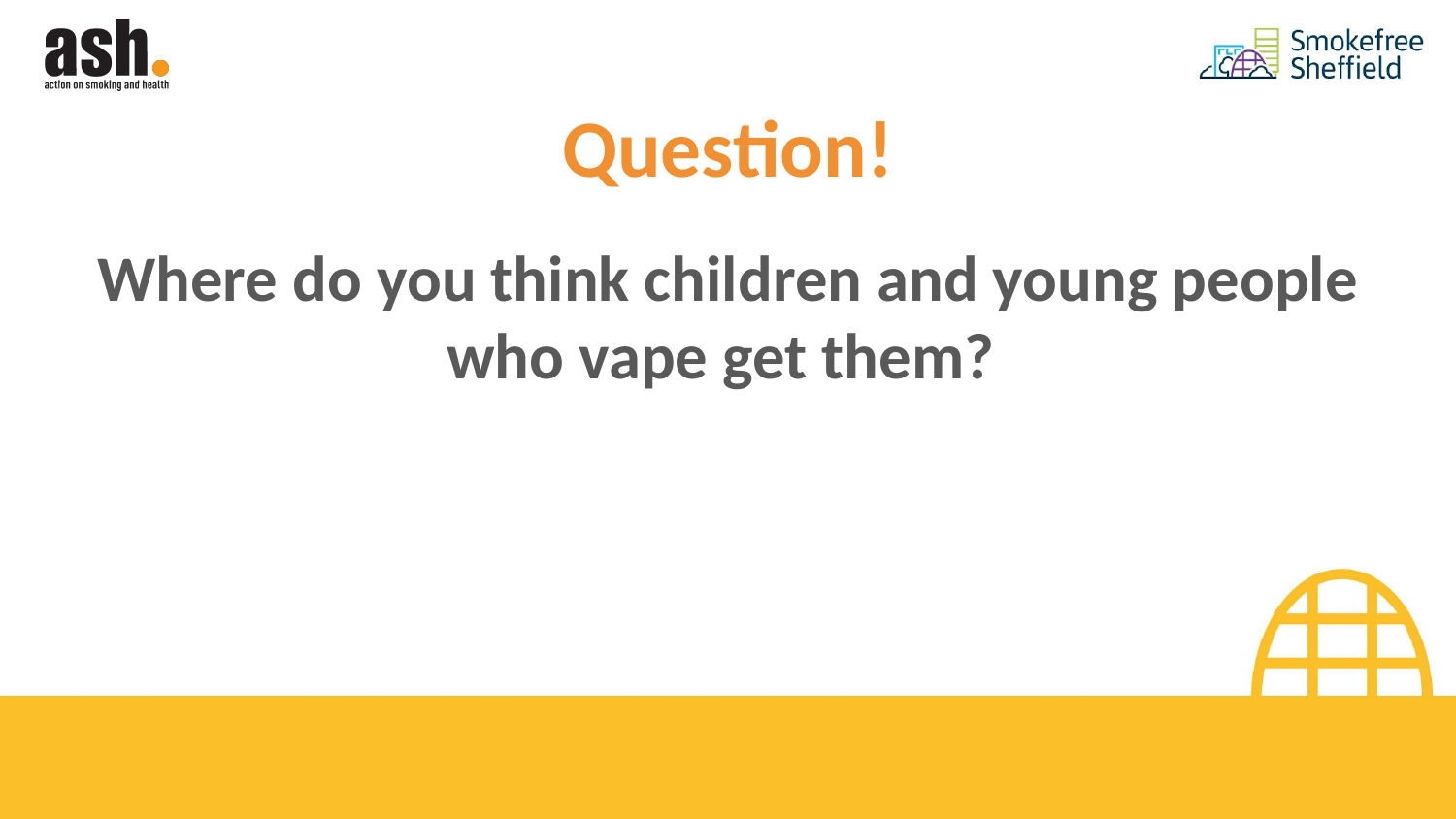

# Question!
Where do you think children and young people who vape get them?